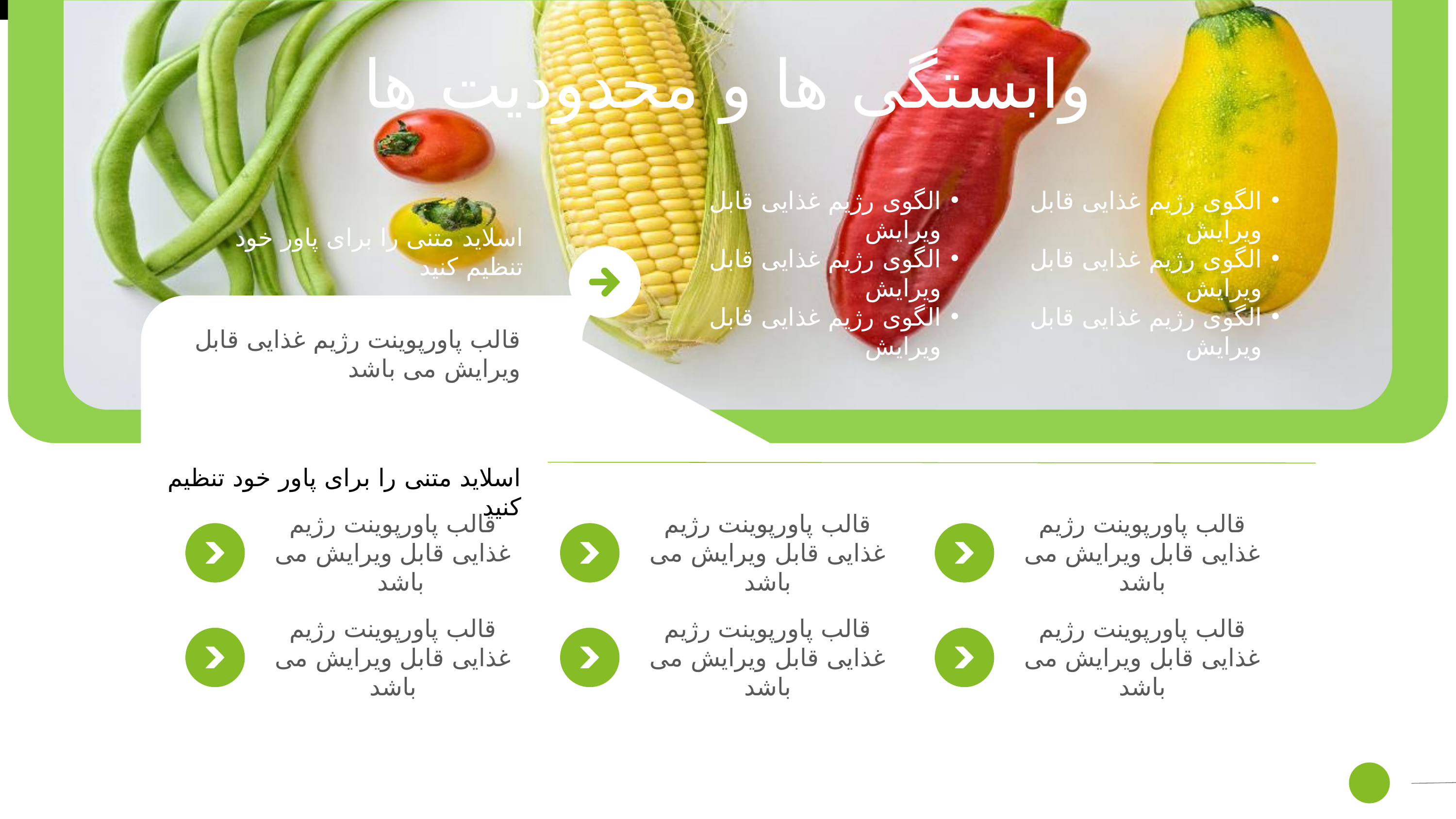

وابستگی ها و محدودیت ها
الگوی رژیم غذایی قابل ویرایش
الگوی رژیم غذایی قابل ویرایش
الگوی رژیم غذایی قابل ویرایش
الگوی رژیم غذایی قابل ویرایش
الگوی رژیم غذایی قابل ویرایش
الگوی رژیم غذایی قابل ویرایش
اسلاید متنی را برای پاور خود تنظیم کنید

قالب پاورپوینت رژیم غذایی قابل ویرایش می باشد
اسلاید متنی را برای پاور خود تنظیم کنید

قالب پاورپوینت رژیم غذایی قابل ویرایش می باشد

قالب پاورپوینت رژیم غذایی قابل ویرایش می باشد
قالب پاورپوینت رژیم غذایی قابل ویرایش می باشد

قالب پاورپوینت رژیم غذایی قابل ویرایش می باشد
قالب پاورپوینت رژیم غذایی قابل ویرایش می باشد
قالب پاورپوینت رژیم غذایی قابل ویرایش می باشد